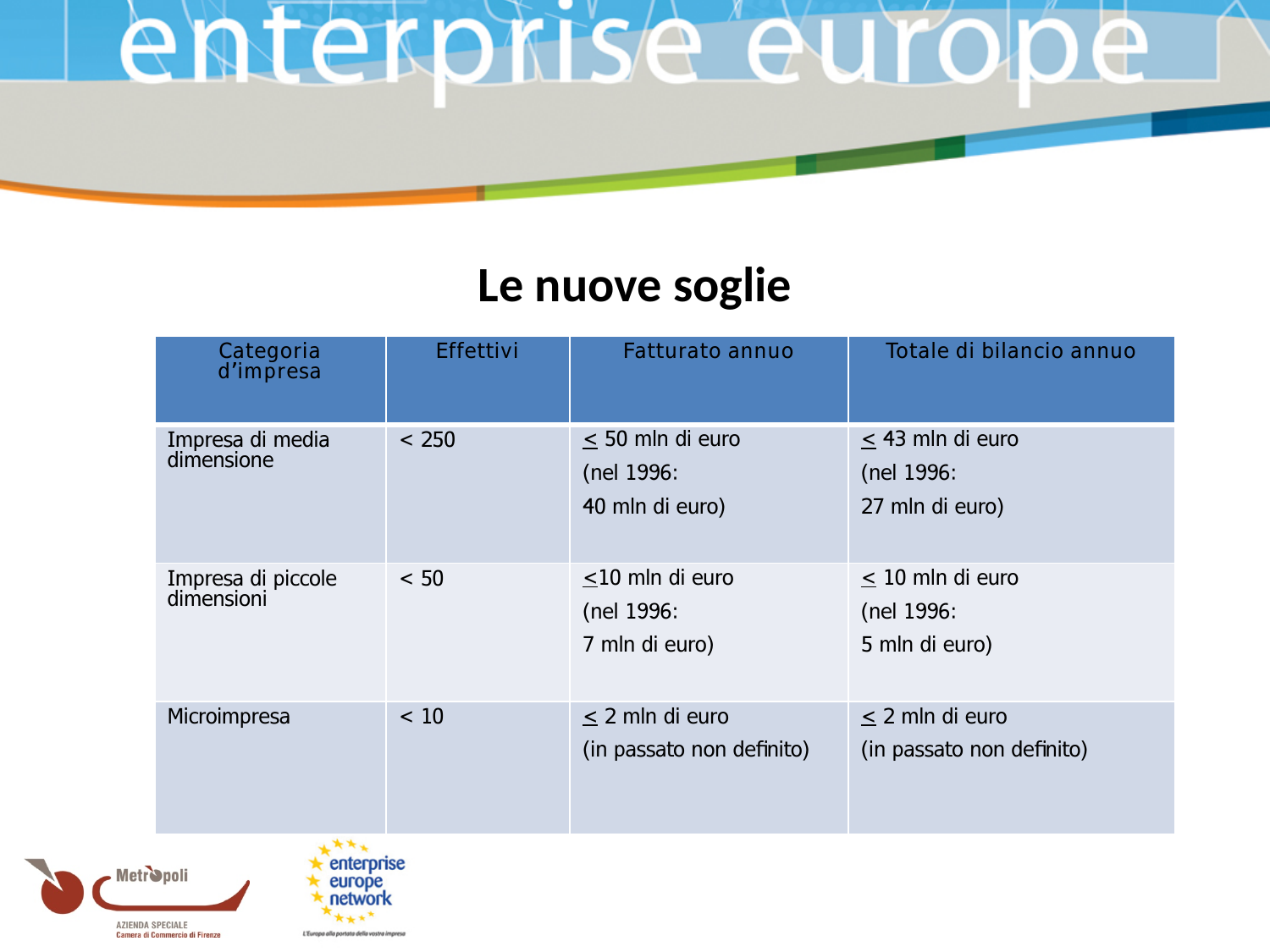

Le nuove soglie
| Categoria d’impresa | Effettivi | Fatturato annuo | Totale di bilancio annuo |
| --- | --- | --- | --- |
| Impresa di media dimensione | < 250 | < 50 mln di euro (nel 1996: 40 mln di euro) | < 43 mln di euro (nel 1996: 27 mln di euro) |
| Impresa di piccole dimensioni | < 50 | <10 mln di euro (nel 1996: 7 mln di euro) | < 10 mln di euro (nel 1996: 5 mln di euro) |
| Microimpresa | < 10 | < 2 mln di euro (in passato non definito) | < 2 mln di euro (in passato non definito) |